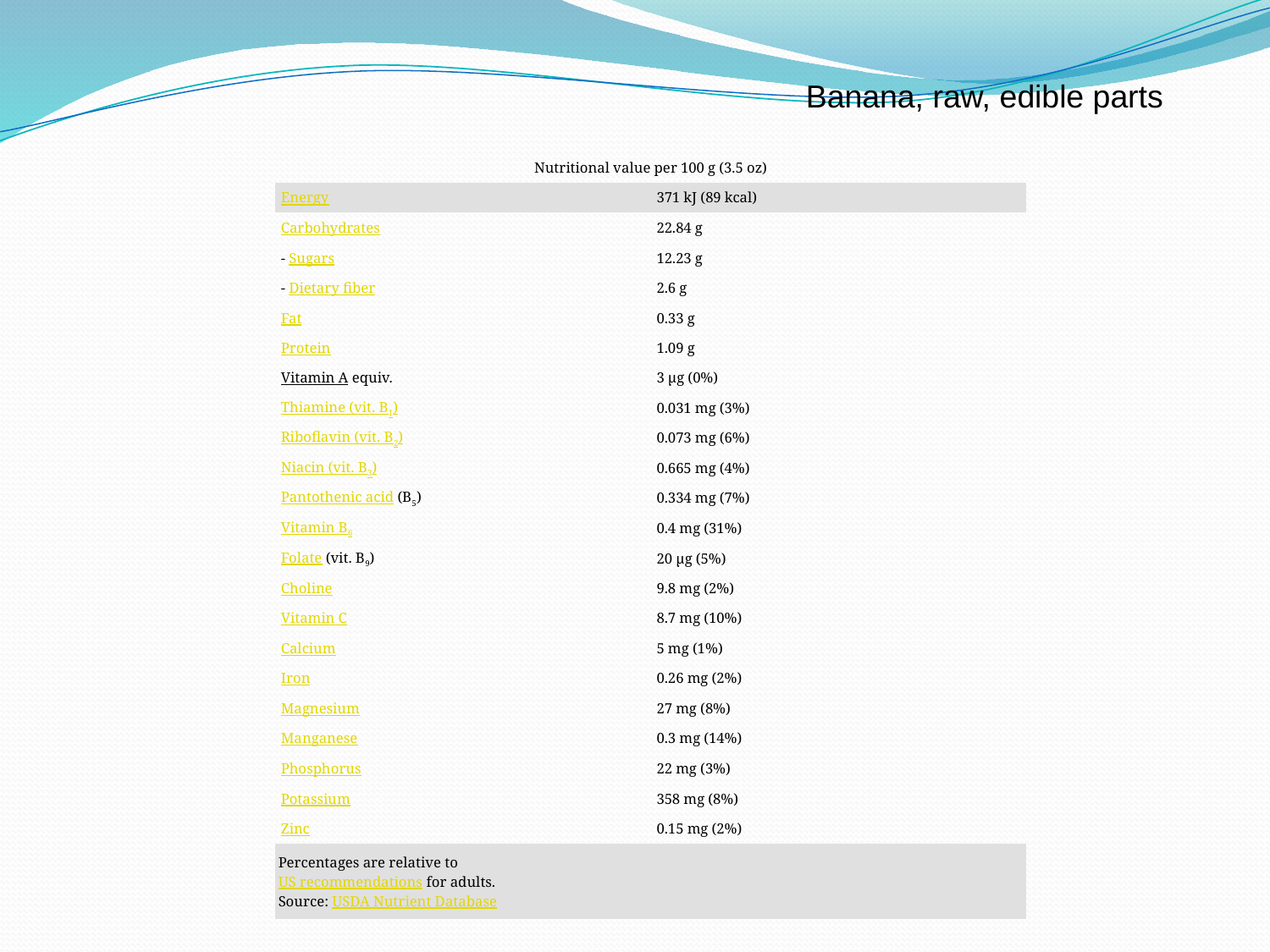

|  |  |
| --- | --- |
| Nutritional value per 100 g (3.5 oz) |  |
| Energy | 371 kJ (89 kcal) |
| Carbohydrates | 22.84 g |
| - Sugars | 12.23 g |
| - Dietary fiber | 2.6 g |
| Fat | 0.33 g |
| Protein | 1.09 g |
| Vitamin A equiv. | 3 μg (0%) |
| Thiamine (vit. B1) | 0.031 mg (3%) |
| Riboflavin (vit. B2) | 0.073 mg (6%) |
| Niacin (vit. B3) | 0.665 mg (4%) |
| Pantothenic acid (B5) | 0.334 mg (7%) |
| Vitamin B6 | 0.4 mg (31%) |
| Folate (vit. B9) | 20 μg (5%) |
| Choline | 9.8 mg (2%) |
| Vitamin C | 8.7 mg (10%) |
| Calcium | 5 mg (1%) |
| Iron | 0.26 mg (2%) |
| Magnesium | 27 mg (8%) |
| Manganese | 0.3 mg (14%) |
| Phosphorus | 22 mg (3%) |
| Potassium | 358 mg (8%) |
| Zinc | 0.15 mg (2%) |
| Percentages are relative to US recommendations for adults. Source: USDA Nutrient Database |  |
Banana, raw, edible parts